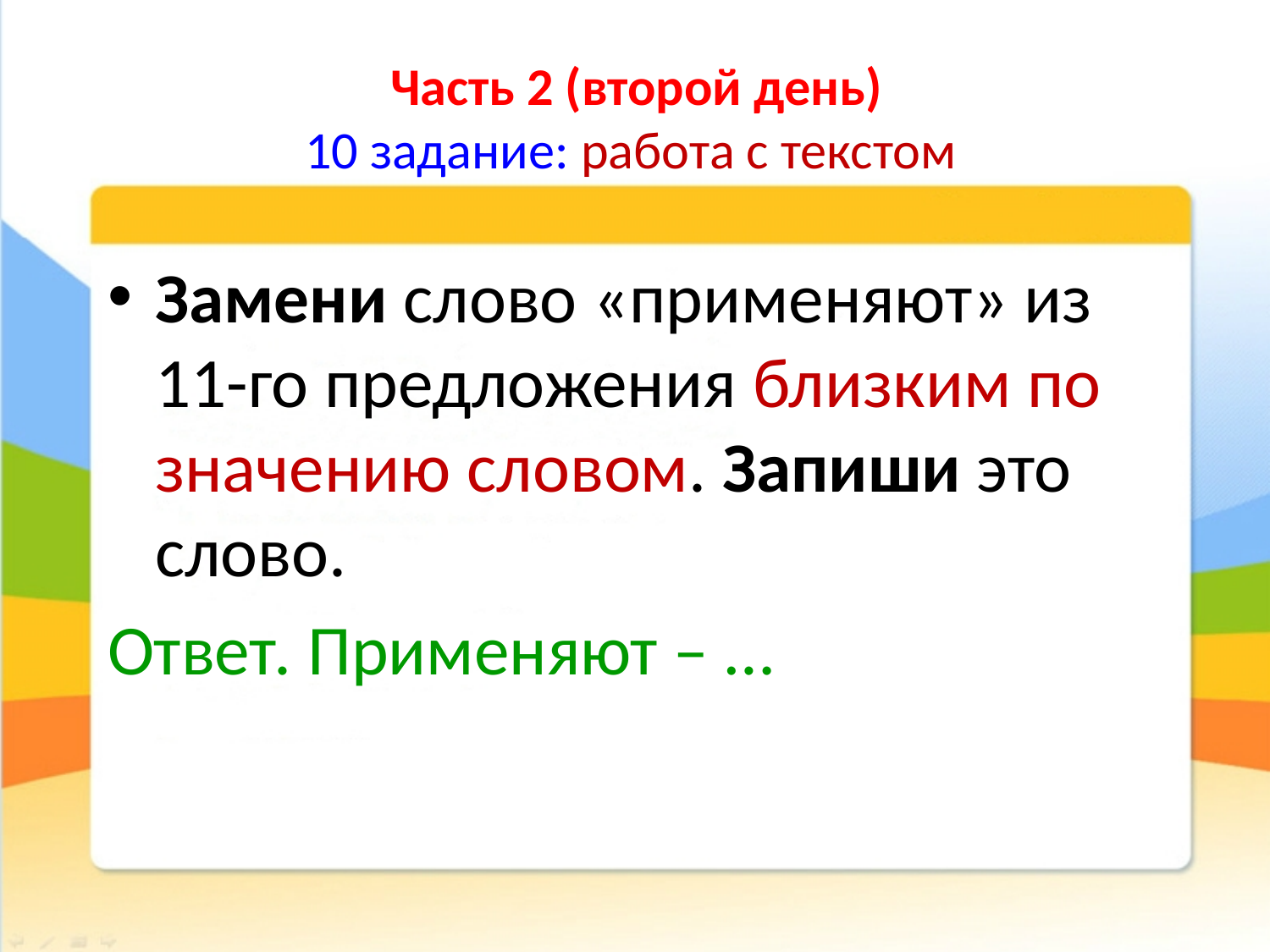

# Часть 2 (второй день) 10 задание: работа с текстом
Замени слово «применяют» из 11-го предложения близким по значению словом. Запиши это слово.
Ответ. Применяют – …